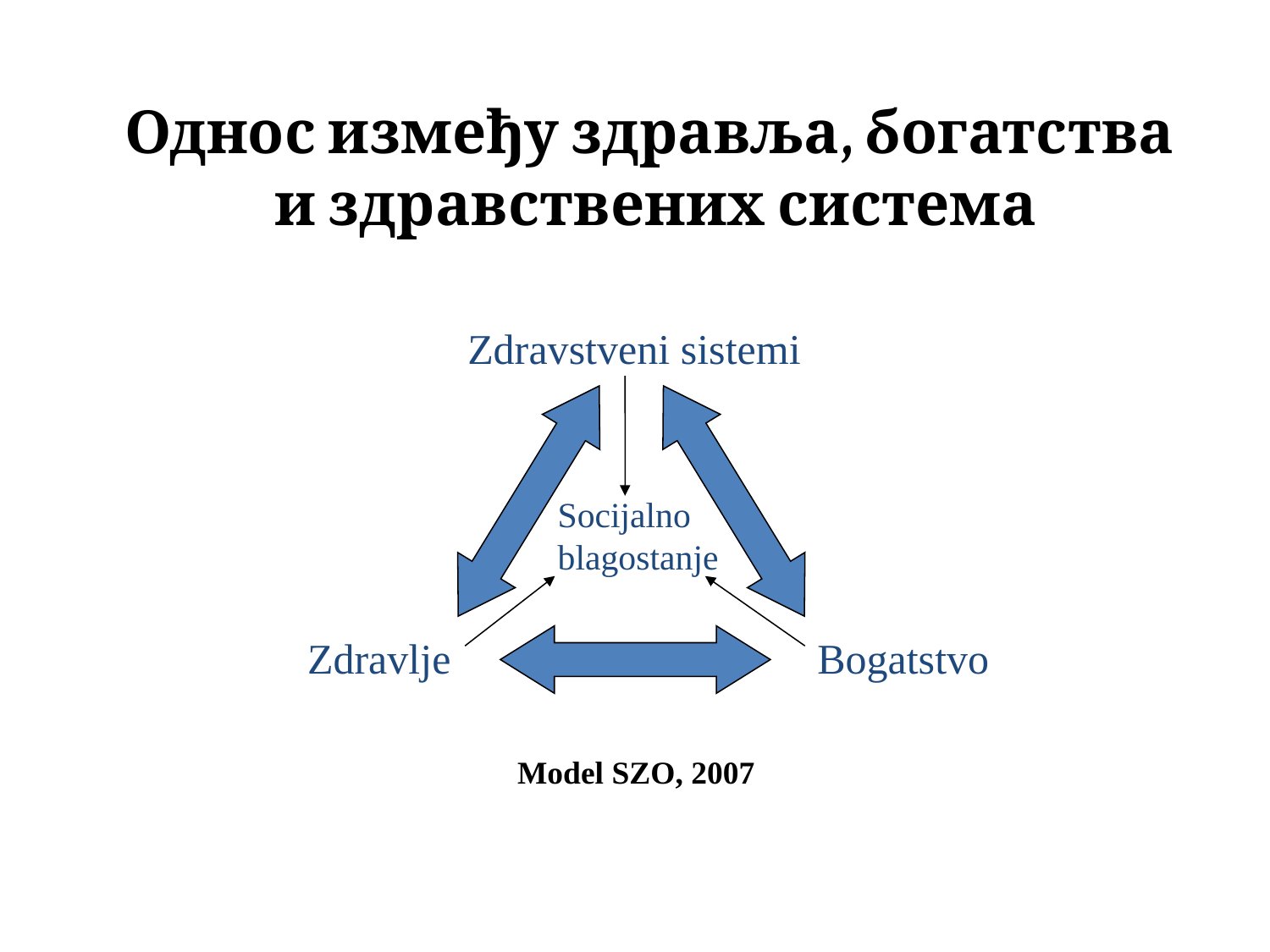

Однос између здравља, богатства
и здравствених система
Zdravstveni sistemi

Socijalno
blagostanje

Zdravlje
Bogatstvo
Model SZO, 2007